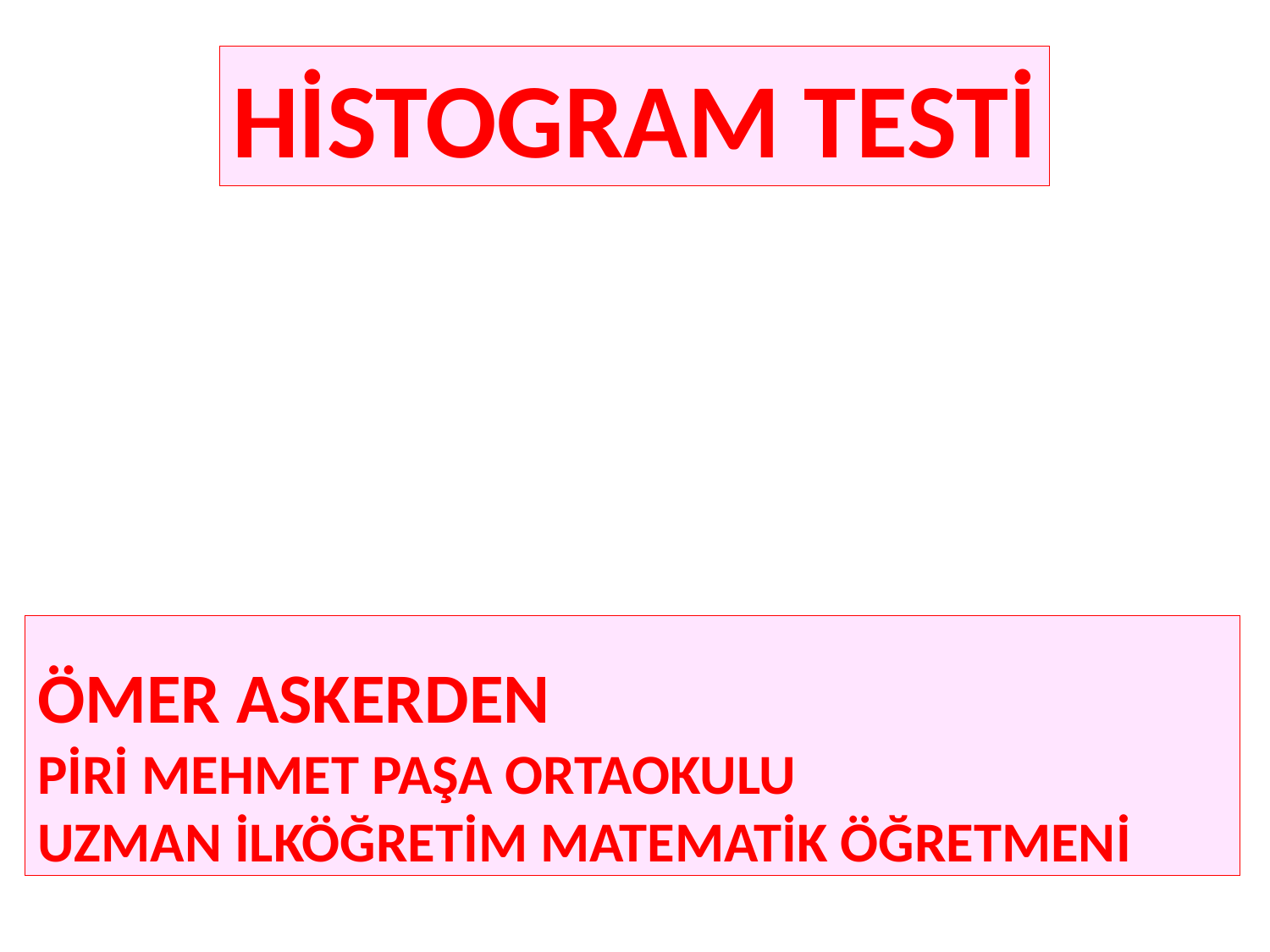

HİSTOGRAM TESTİ
# ÖMER ASKERDEN PİRİ MEHMET PAŞA ORTAOKULU UZMAN İLKÖĞRETİM MATEMATİK ÖĞRETMENİ